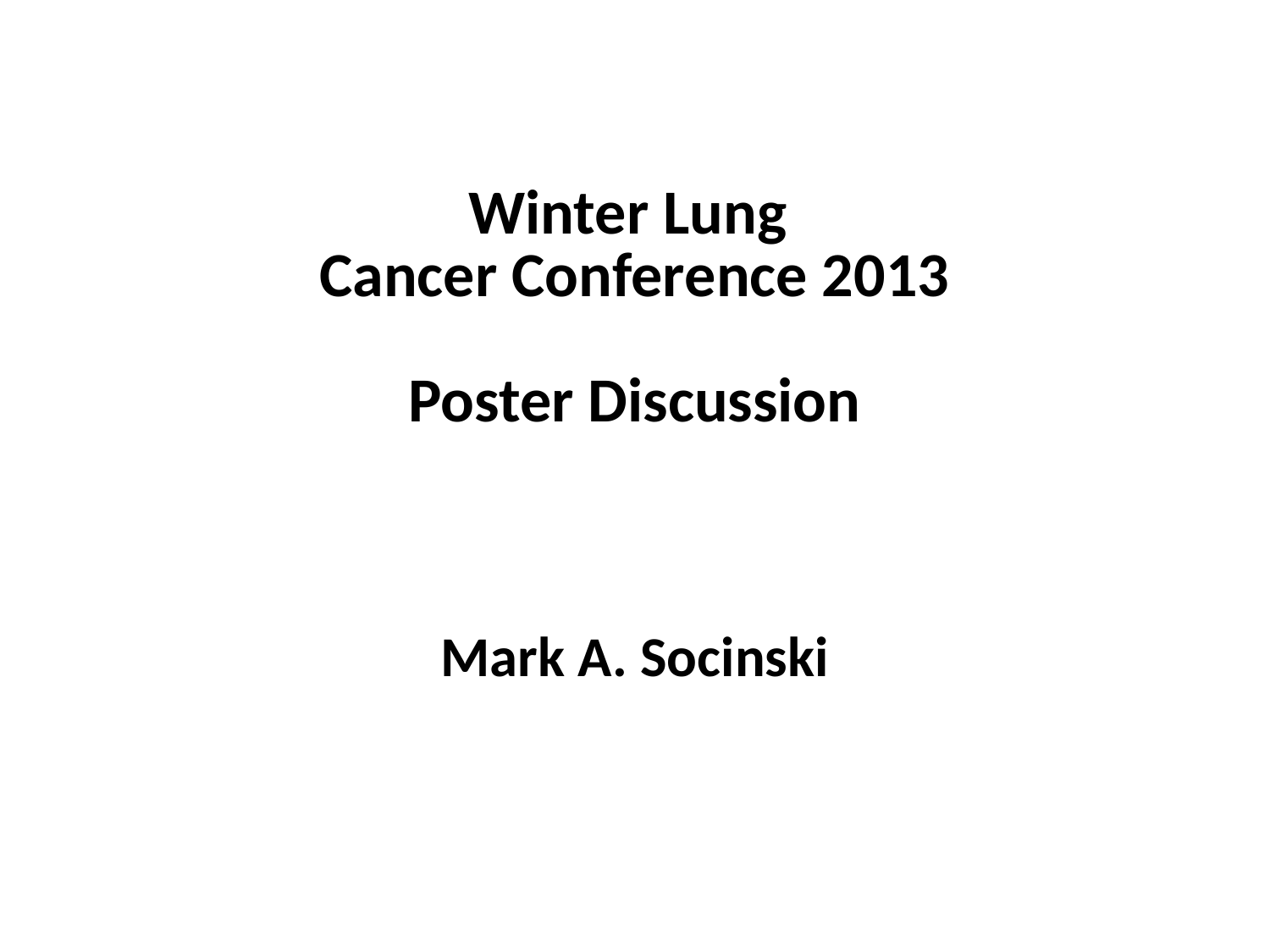

# Winter Lung Cancer Conference 2013 Poster Discussion
Mark A. Socinski